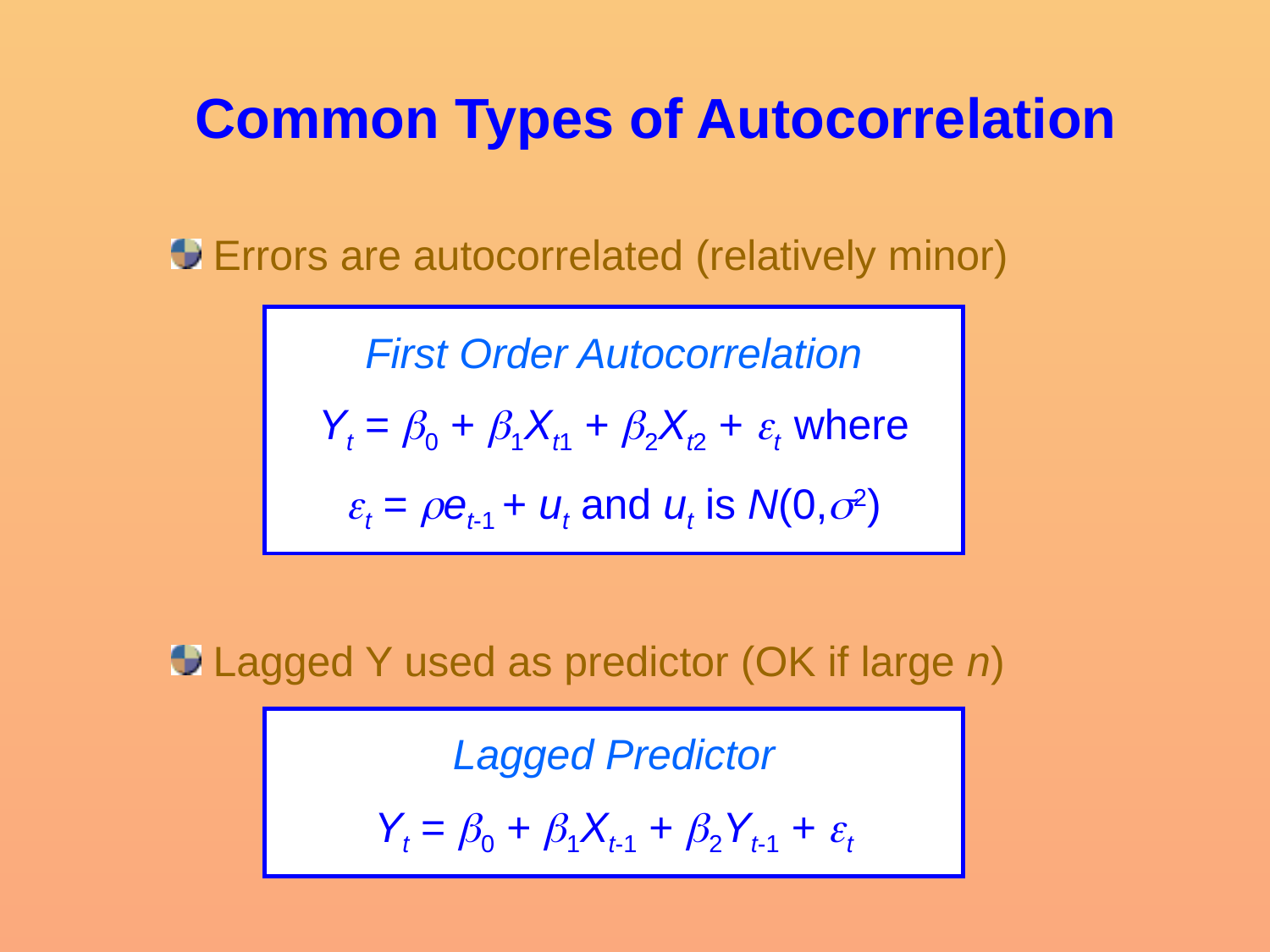

# Common Types of Autocorrelation
 Errors are autocorrelated (relatively minor)

 Lagged Y used as predictor (OK if large n)

First Order Autocorrelation
Yt = β0 + β1Xt1 + β2Xt2 + εt  where
εt = ρet-1 + ut and ut is N(0,σ2)

Lagged Predictor
Yt = β0 + β1Xt-1 + β2Yt-1 + εt